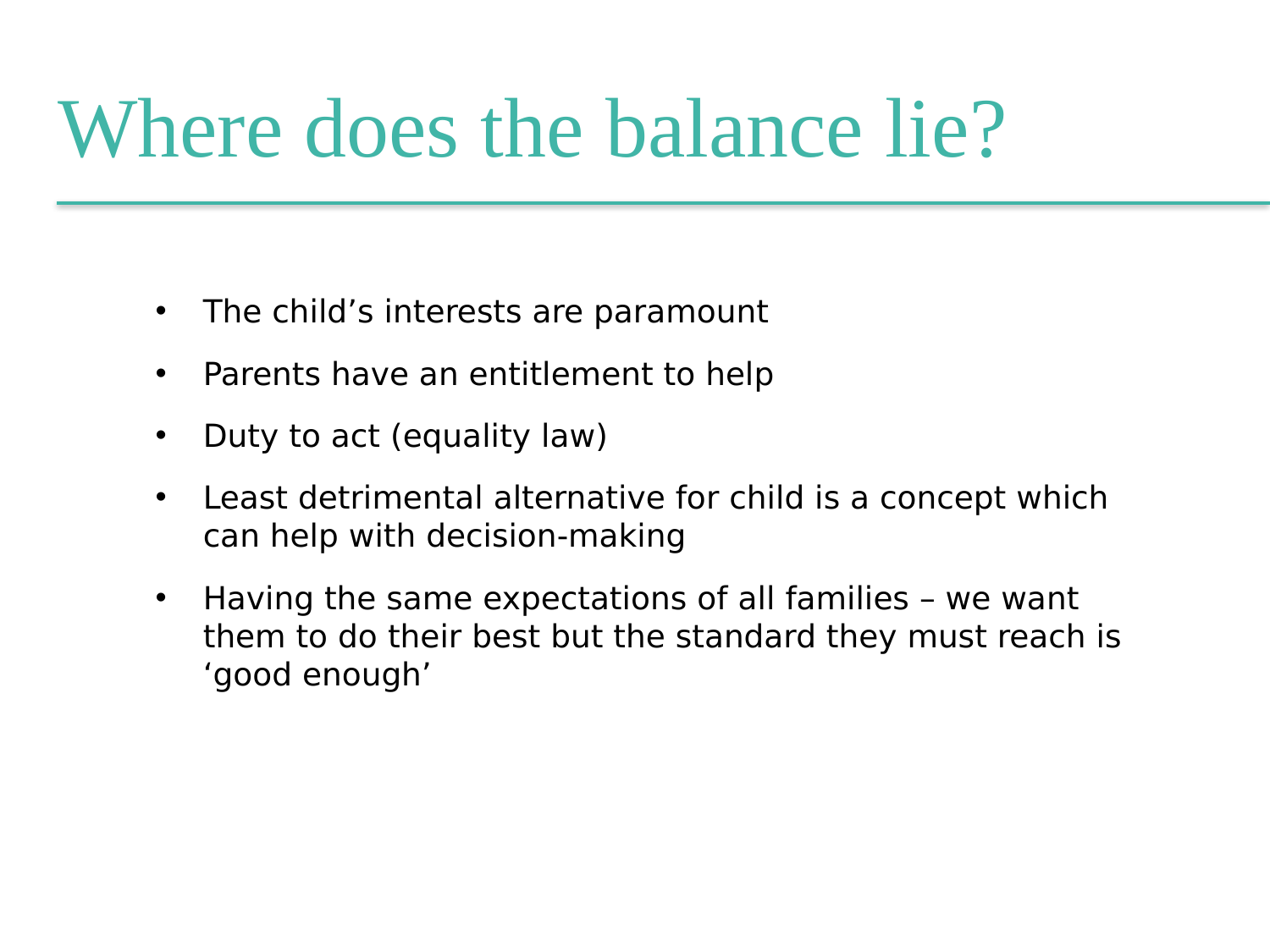

Where does the balance lie?
The child’s interests are paramount
Parents have an entitlement to help
Duty to act (equality law)
Least detrimental alternative for child is a concept which can help with decision-making
Having the same expectations of all families – we want them to do their best but the standard they must reach is ‘good enough’